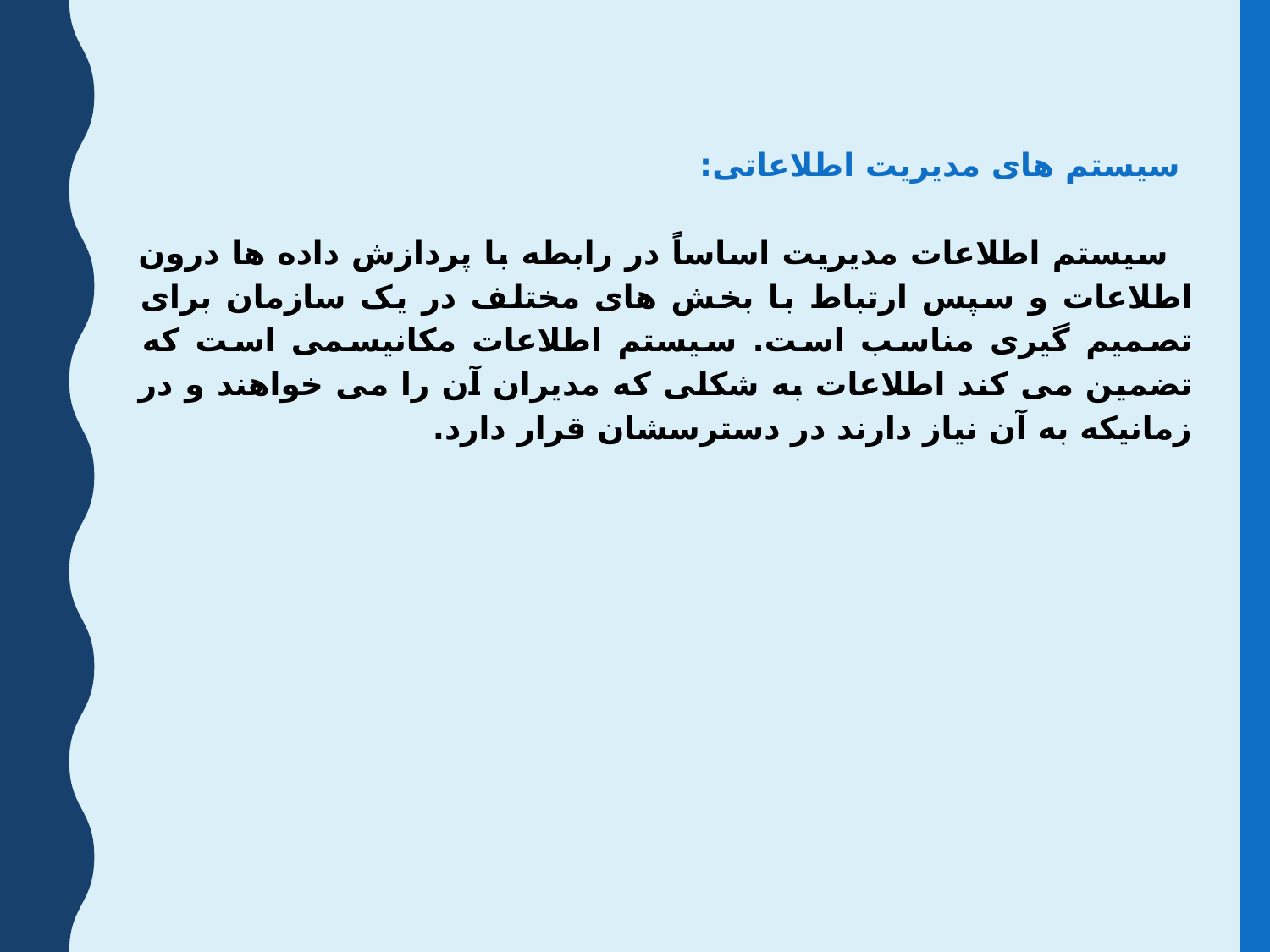

سیستم های مدیریت اطلاعاتی:

 سیستم اطلاعات مدیریت اساساً در رابطه با پردازش داده ها درون اطلاعات و سپس ارتباط با بخش های مختلف در یک سازمان برای تصمیم گیری مناسب است. سیستم اطلاعات مکانیسمی است که تضمین می کند اطلاعات به شکلی که مدیران آن را می خواهند و در زمانیکه به آن نیاز دارند در دسترسشان قرار دارد.